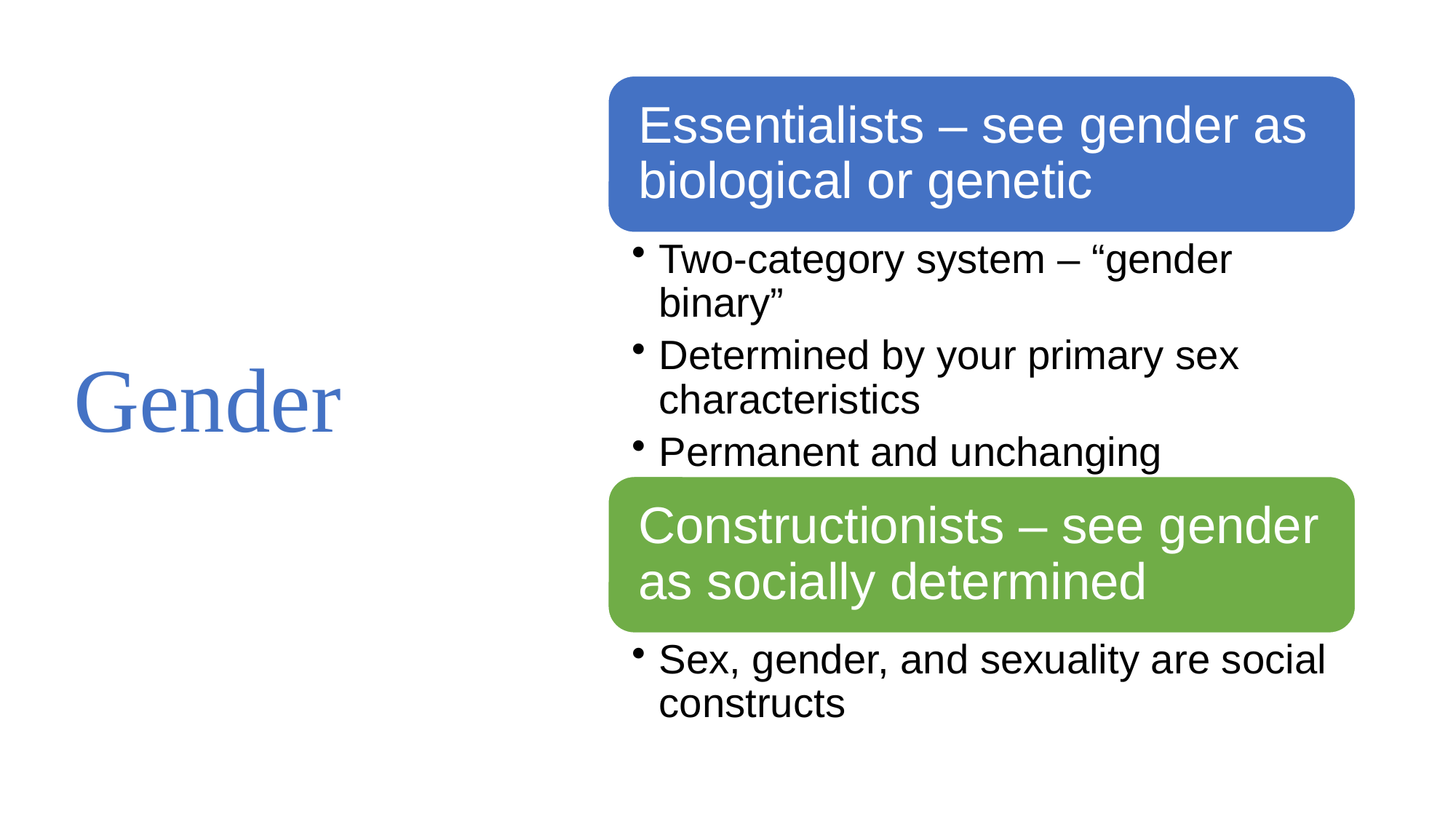

# Gender
Essentialists – see gender as biological or genetic
Two-category system – “gender binary”
Determined by your primary sex characteristics
Permanent and unchanging
Constructionists – see gender as socially determined
Sex, gender, and sexuality are social constructs